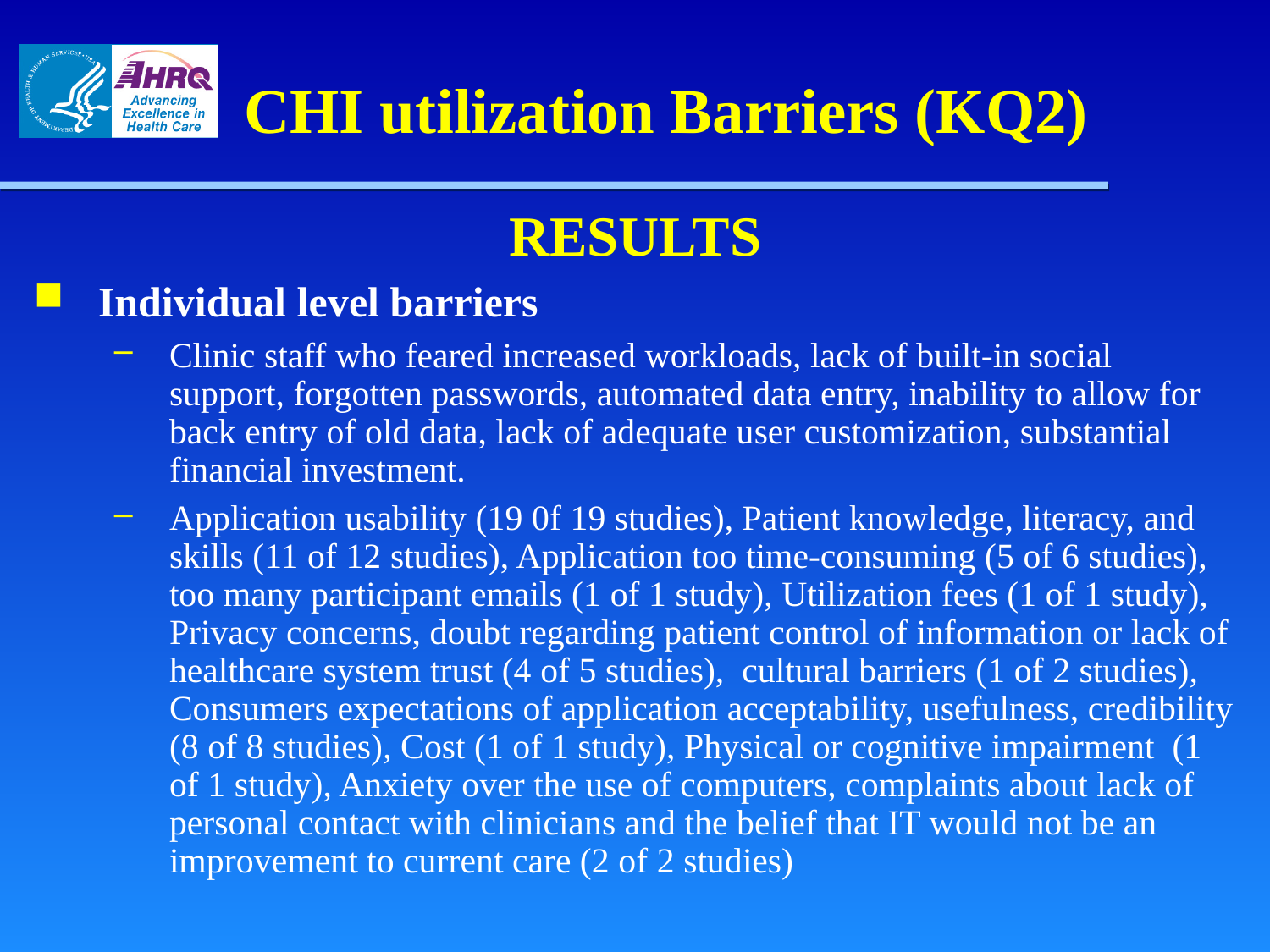

# CHI utilization Barriers (KQ2)
RESULTS
Individual level barriers
Clinic staff who feared increased workloads, lack of built-in social support, forgotten passwords, automated data entry, inability to allow for back entry of old data, lack of adequate user customization, substantial financial investment.
Application usability (19 0f 19 studies), Patient knowledge, literacy, and skills (11 of 12 studies), Application too time-consuming (5 of 6 studies), too many participant emails (1 of 1 study), Utilization fees (1 of 1 study), Privacy concerns, doubt regarding patient control of information or lack of healthcare system trust (4 of 5 studies),  cultural barriers (1 of 2 studies), Consumers expectations of application acceptability, usefulness, credibility (8 of 8 studies), Cost (1 of 1 study), Physical or cognitive impairment  (1 of 1 study), Anxiety over the use of computers, complaints about lack of personal contact with clinicians and the belief that IT would not be an improvement to current care (2 of 2 studies)